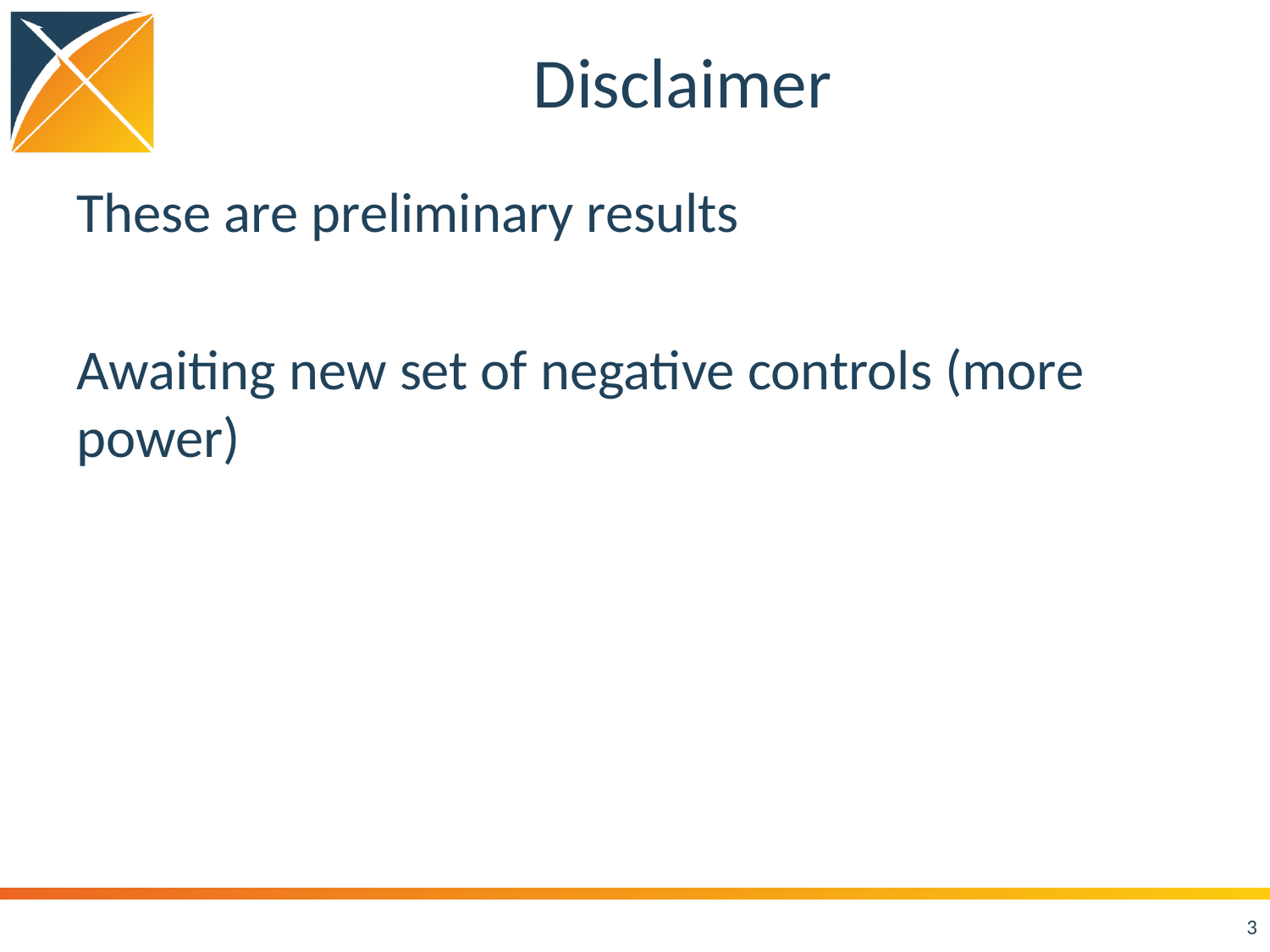

# Disclaimer
These are preliminary results

Awaiting new set of negative controls (more power)
3